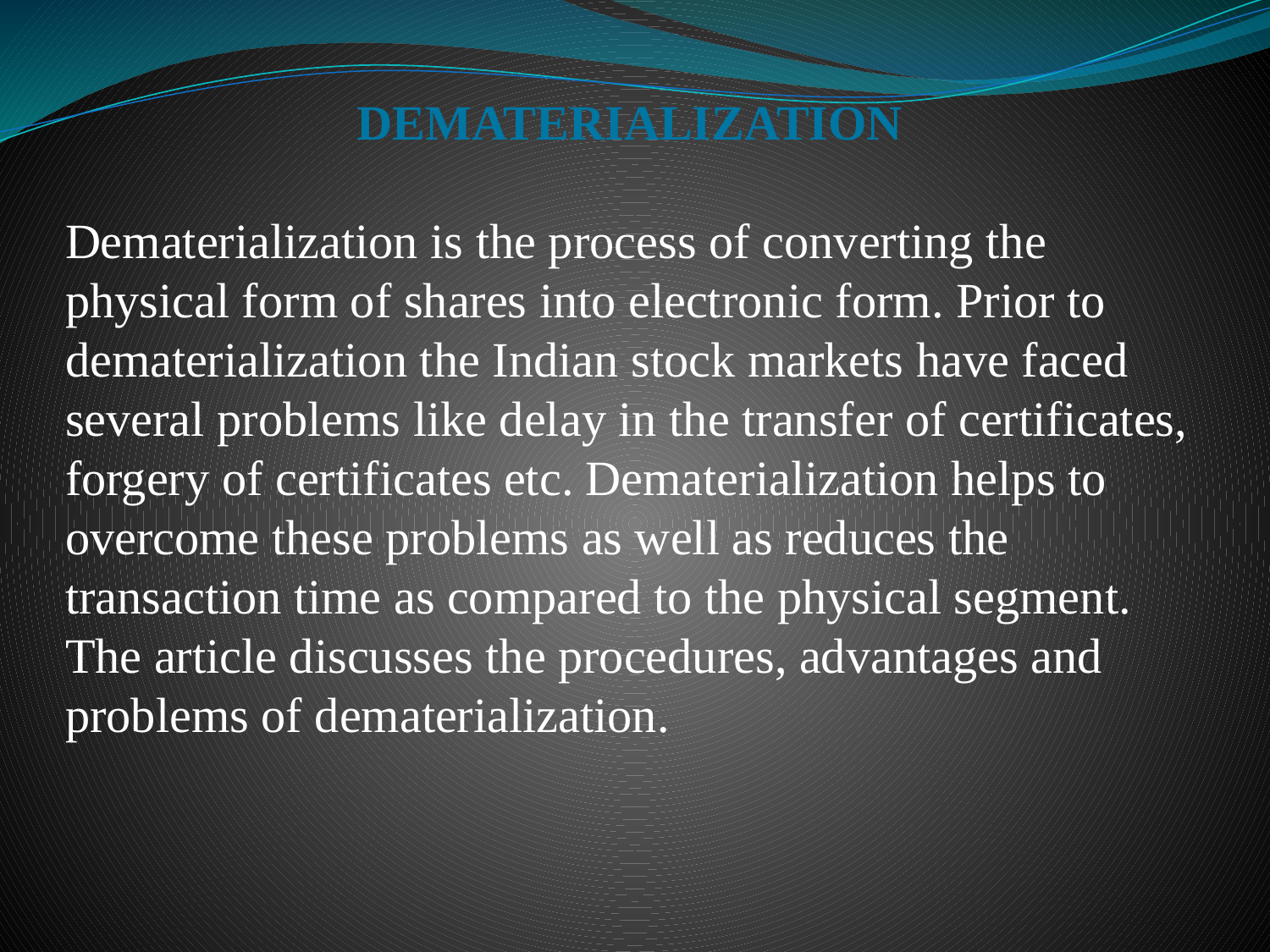

DEMATERIALIZATION

Dematerialization is the process of converting the physical form of shares into electronic form. Prior to dematerialization the Indian stock markets have faced several problems like delay in the transfer of certificates, forgery of certificates etc. Dematerialization helps to overcome these problems as well as reduces the transaction time as compared to the physical segment. The article discusses the procedures, advantages and problems of dematerialization.